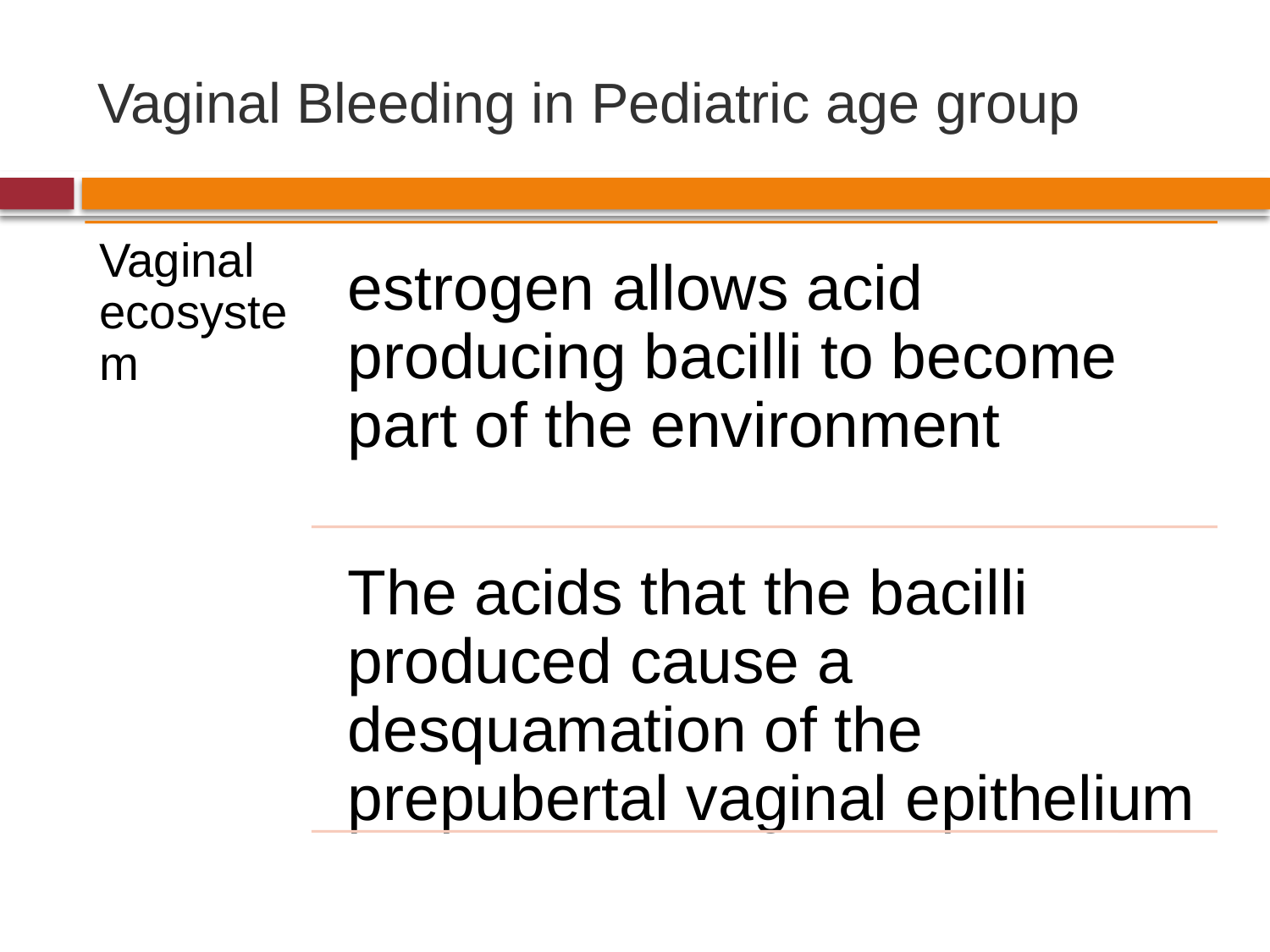

# Vaginal Bleeding in Pediatric age group
Vaginal ecosystem
estrogen allows acid producing bacilli to become part of the environment
The acids that the bacilli produced cause a desquamation of the prepubertal vaginal epithelium